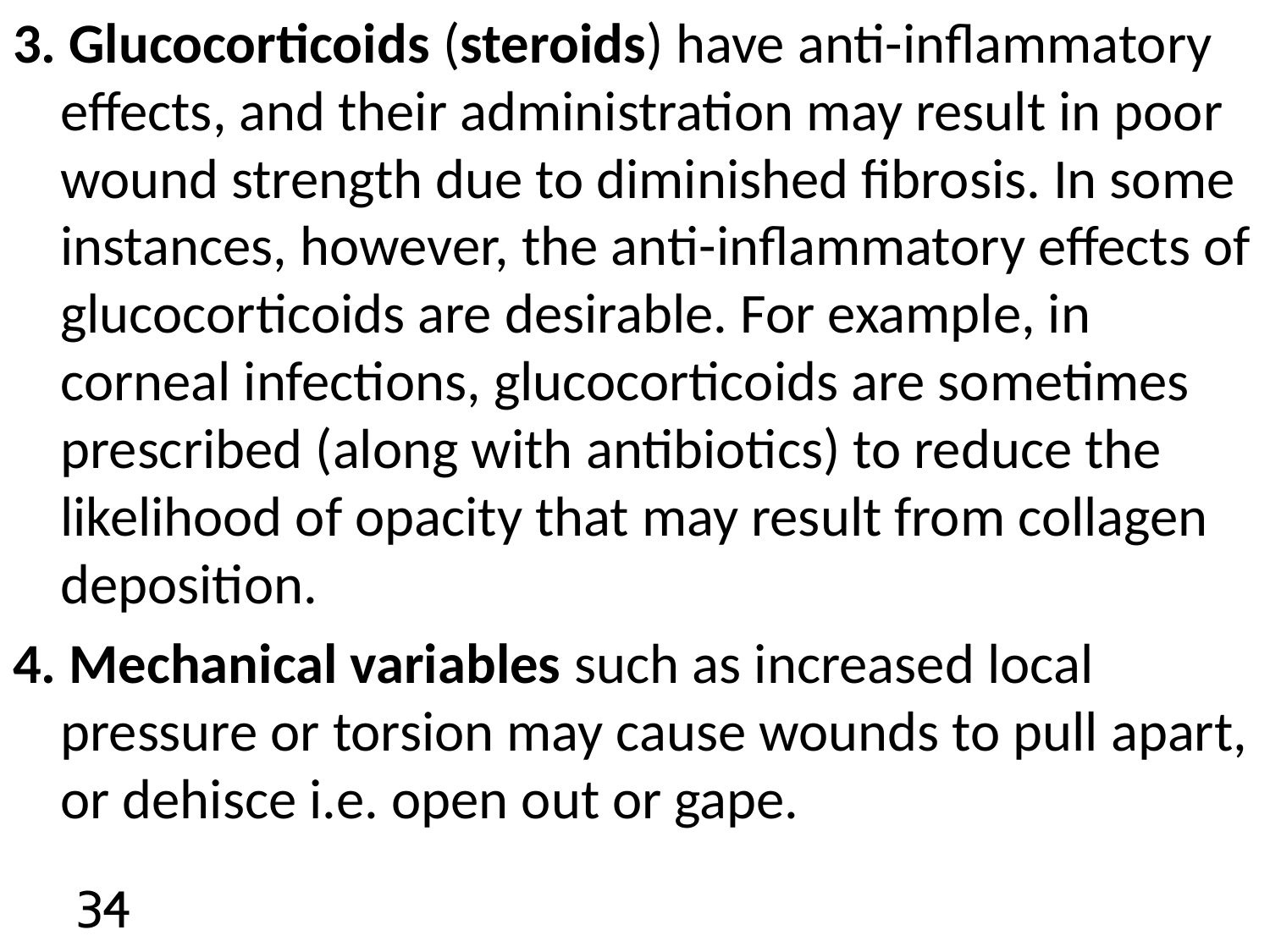

3. Glucocorticoids (steroids) have anti-inflammatory effects, and their administration may result in poor wound strength due to diminished fibrosis. In some instances, however, the anti-inflammatory effects of glucocorticoids are desirable. For example, in corneal infections, glucocorticoids are sometimes prescribed (along with antibiotics) to reduce the likelihood of opacity that may result from collagen deposition.
4. Mechanical variables such as increased local pressure or torsion may cause wounds to pull apart, or dehisce i.e. open out or gape.

34